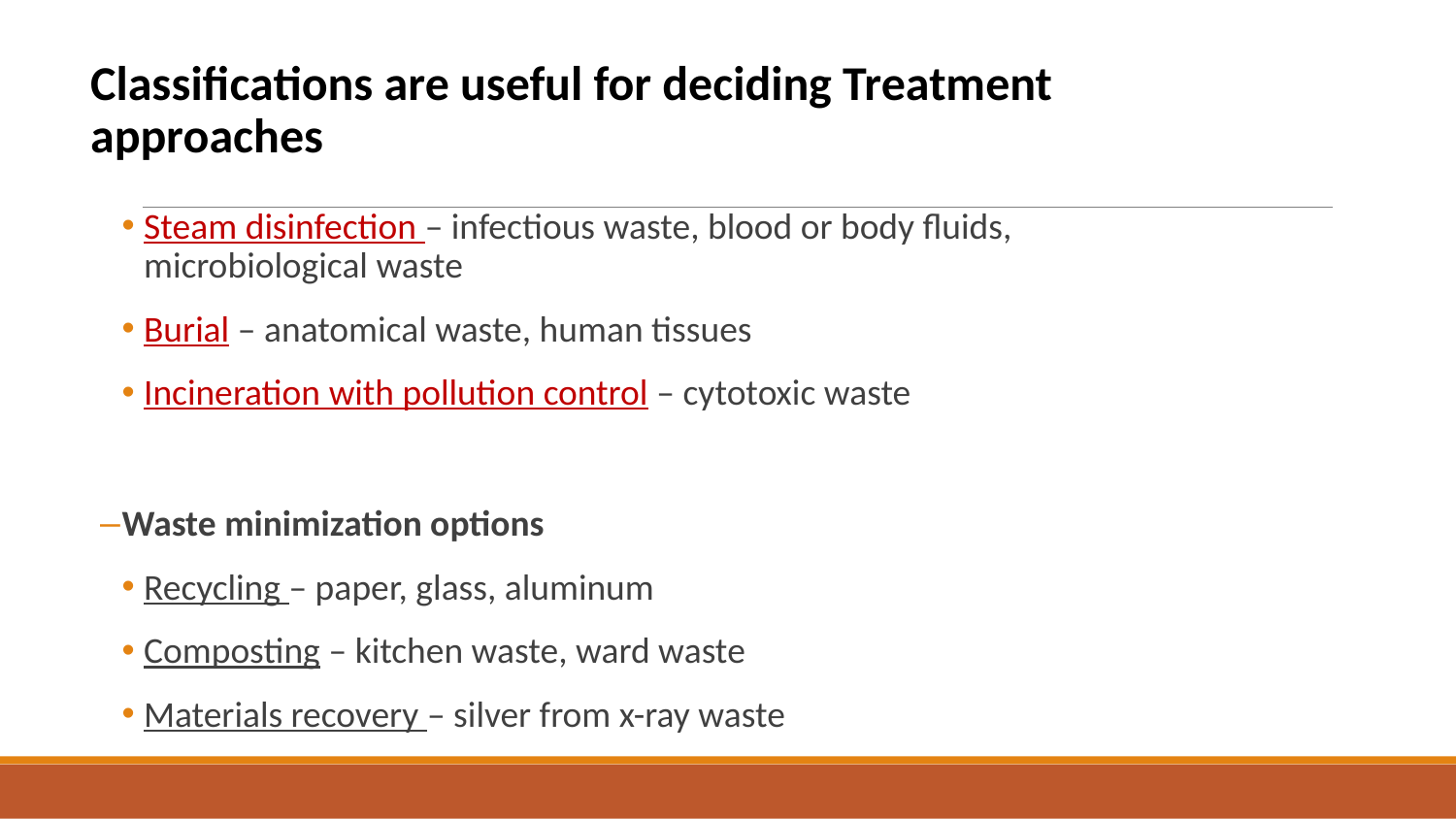

Classifications are useful for deciding Treatment approaches

Steam disinfection – infectious waste, blood or body fluids, microbiological waste
Burial – anatomical waste, human tissues
Incineration with pollution control – cytotoxic waste

Waste minimization options
Recycling – paper, glass, aluminum
Composting – kitchen waste, ward waste
Materials recovery – silver from x-ray waste